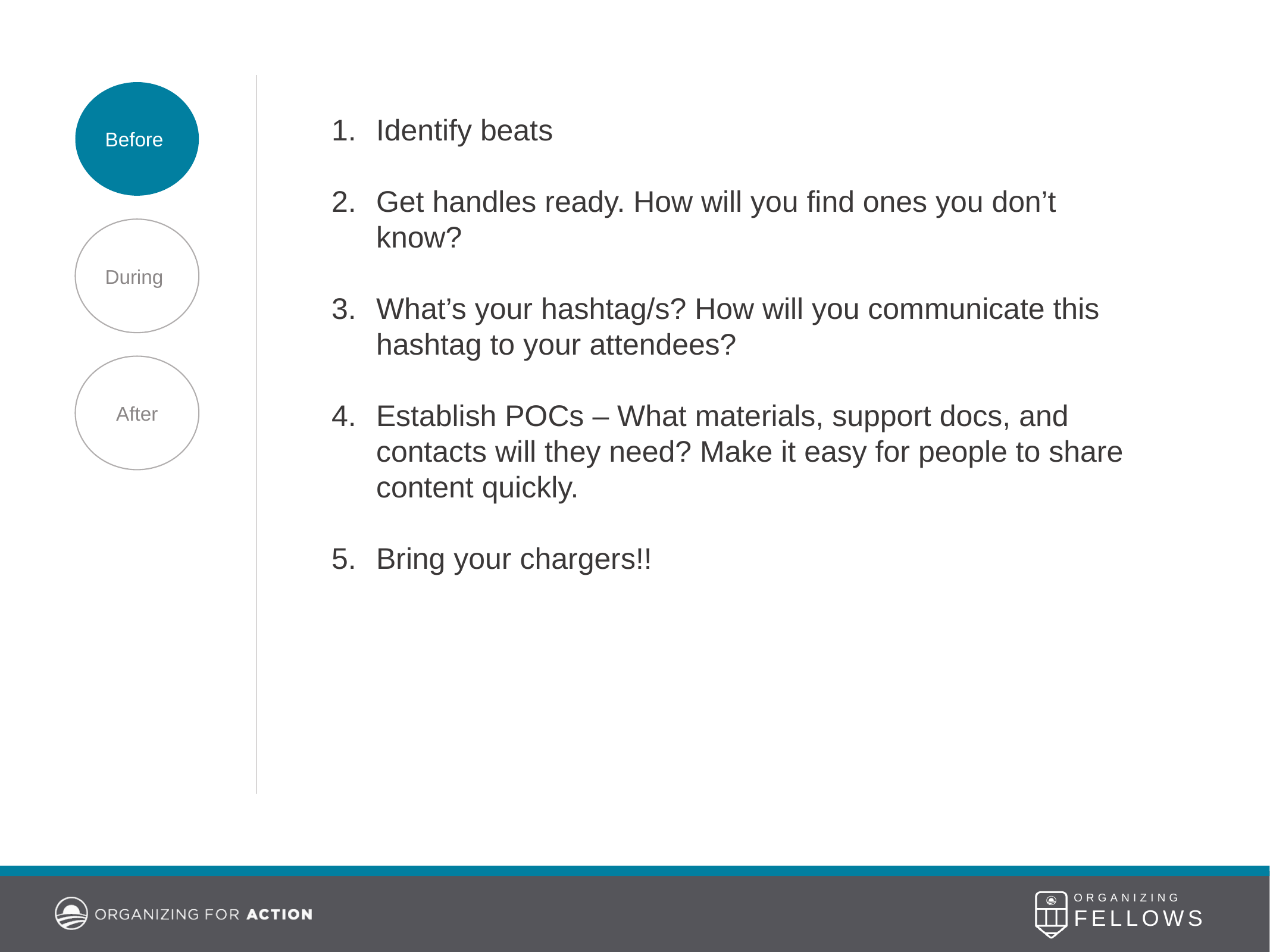

Before
Identify beats

Get handles ready. How will you find ones you don’t know?

What’s your hashtag/s? How will you communicate this hashtag to your attendees?

Establish POCs – What materials, support docs, and contacts will they need? Make it easy for people to share content quickly.

Bring your chargers!!

During

After